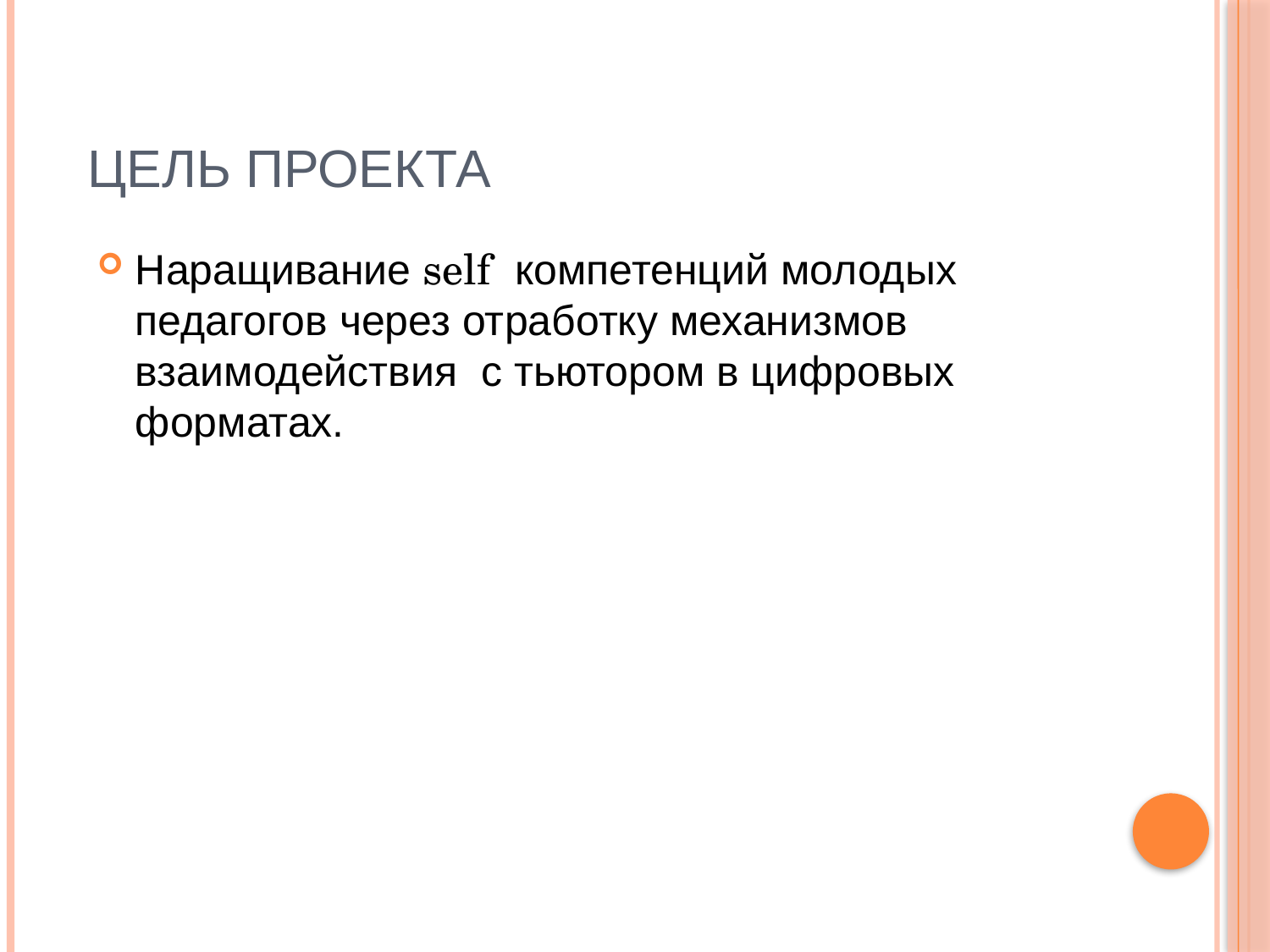

# Цель проекта
Наращивание self  компетенций молодых педагогов через отработку механизмов взаимодействия  с тьютором в цифровых форматах.